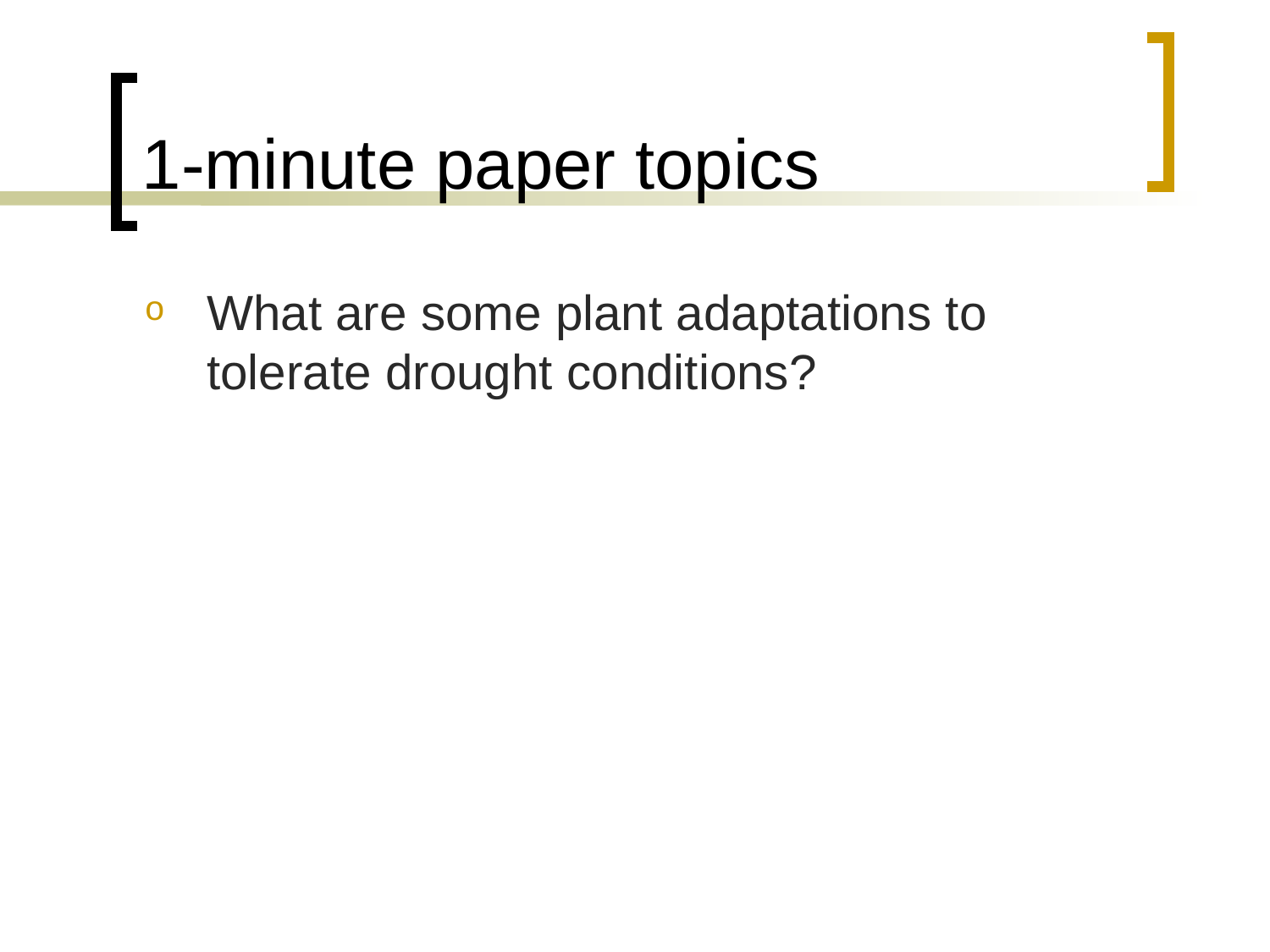

# 1-minute paper topics
What are some plant adaptations to tolerate drought conditions?